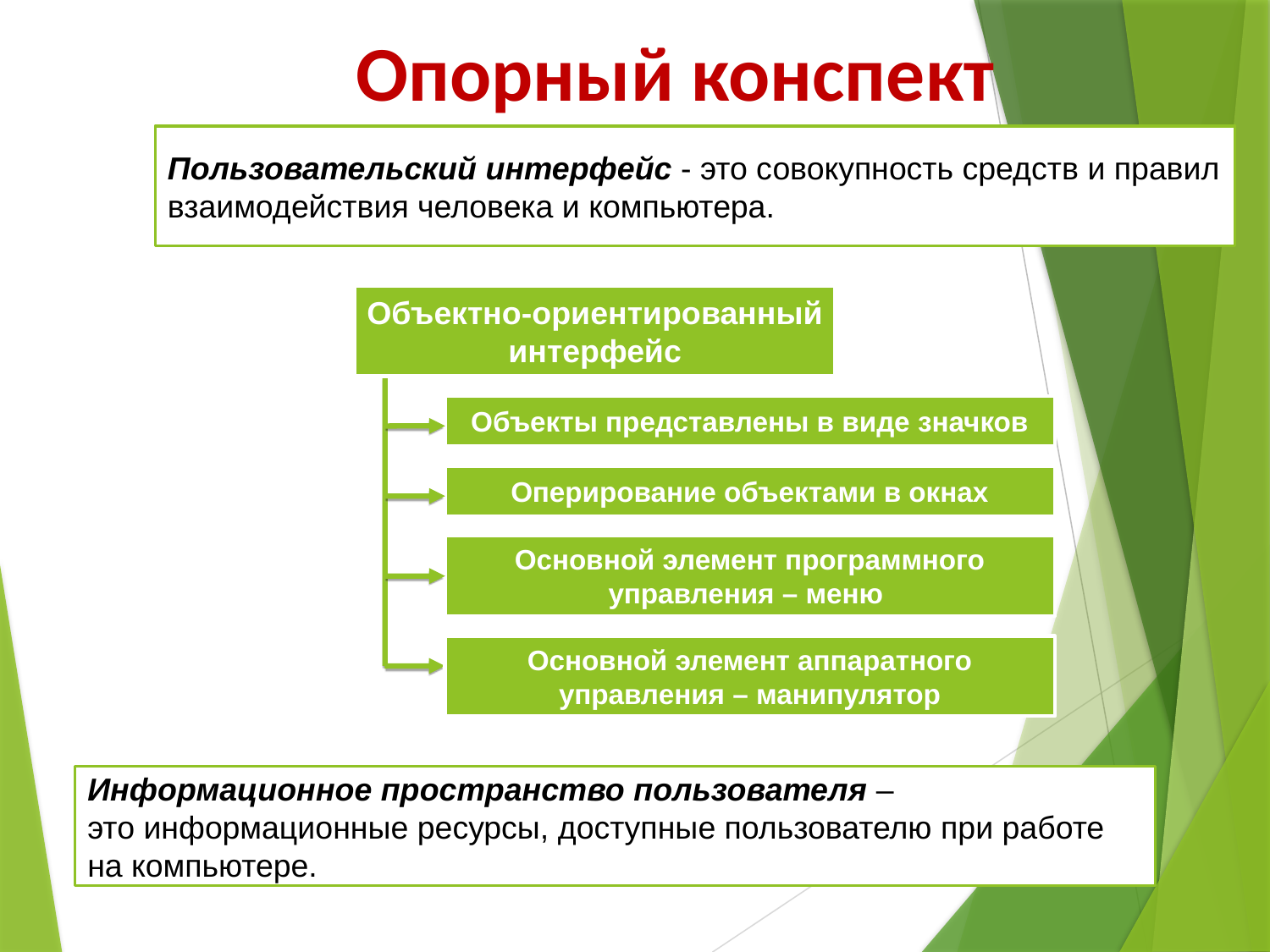

Опорный конспект
Пользовательский интерфейс - это совокупность средств и правил
взаимодействия человека и компьютера.
Объектно-ориентированный
интерфейс

Объекты представлены в виде значков

Оперирование объектами в окнах

Основной элемент программного
управления – меню

Основной элемент аппаратного
управления – манипулятор

Информационное пространство пользователя –
это информационные ресурсы, доступные пользователю при работе
на компьютере.